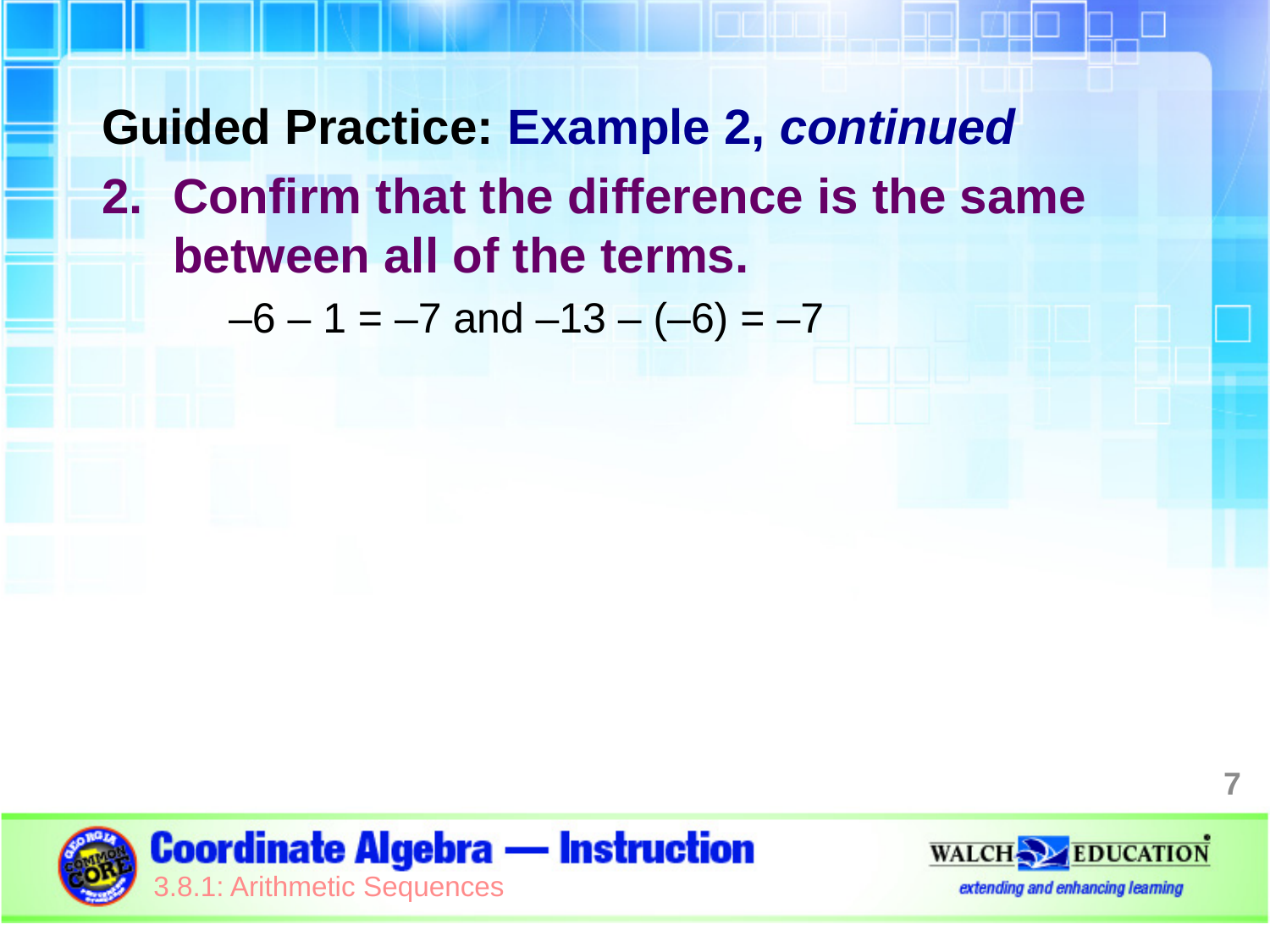

Guided Practice: Example 2, continued
Confirm that the difference is the same between all of the terms.
–6 – 1 = –7 and –13 – (–6) = –7
7
3.8.1: Arithmetic Sequences